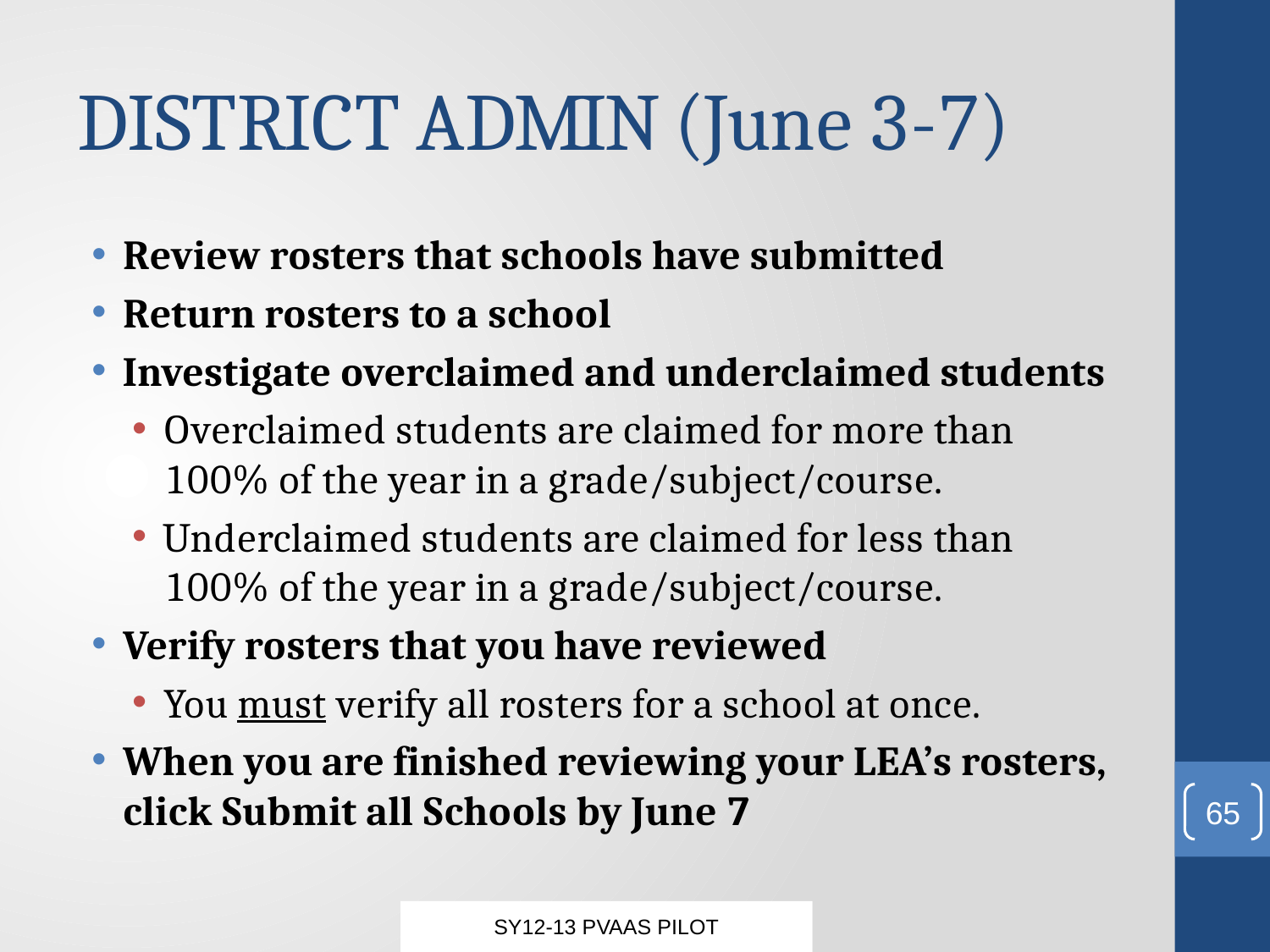

# DISTRICT ADMIN (June 3-7)
Review rosters that schools have submitted
Return rosters to a school
Investigate overclaimed and underclaimed students
Overclaimed students are claimed for more than 100% of the year in a grade/subject/course.
Underclaimed students are claimed for less than 100% of the year in a grade/subject/course.
Verify rosters that you have reviewed
You must verify all rosters for a school at once.
When you are finished reviewing your LEA’s rosters, click Submit all Schools by June 7

65
SY12-13 PVAAS PILOT
SY12-13 PVAAS PILOT